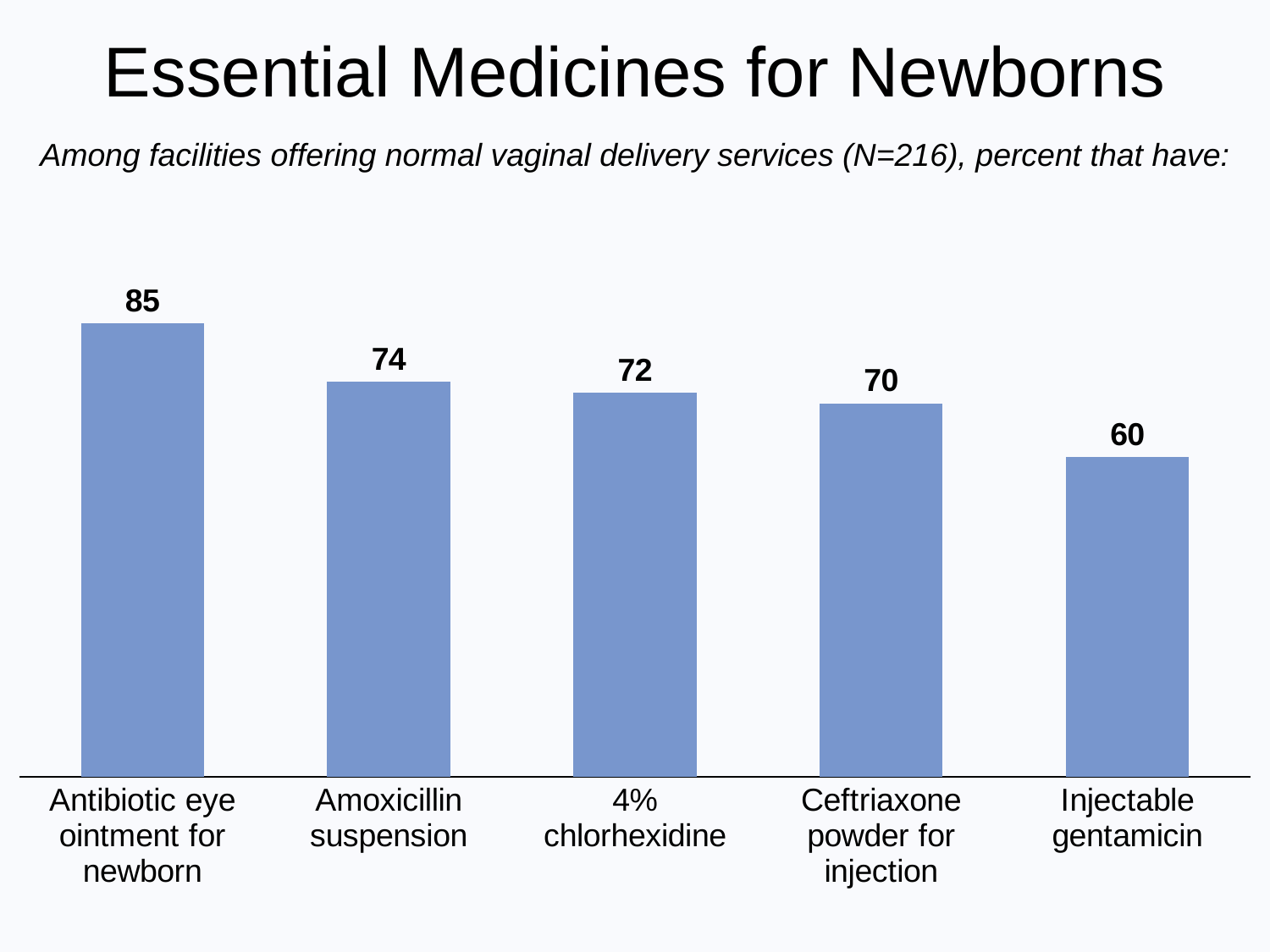

# Essential Medicines for Newborns
Among facilities offering normal vaginal delivery services (N=216), percent that have:

### Chart

| Category | Column1 |
|---|---|
| Antibiotic eye ointment for newborn | 85.0 |
| Amoxicillin suspension | 74.0 |
| 4% chlorhexidine | 72.0 |
| Ceftriaxone powder for injection | 70.0 |
| Injectable gentamicin | 60.0 |